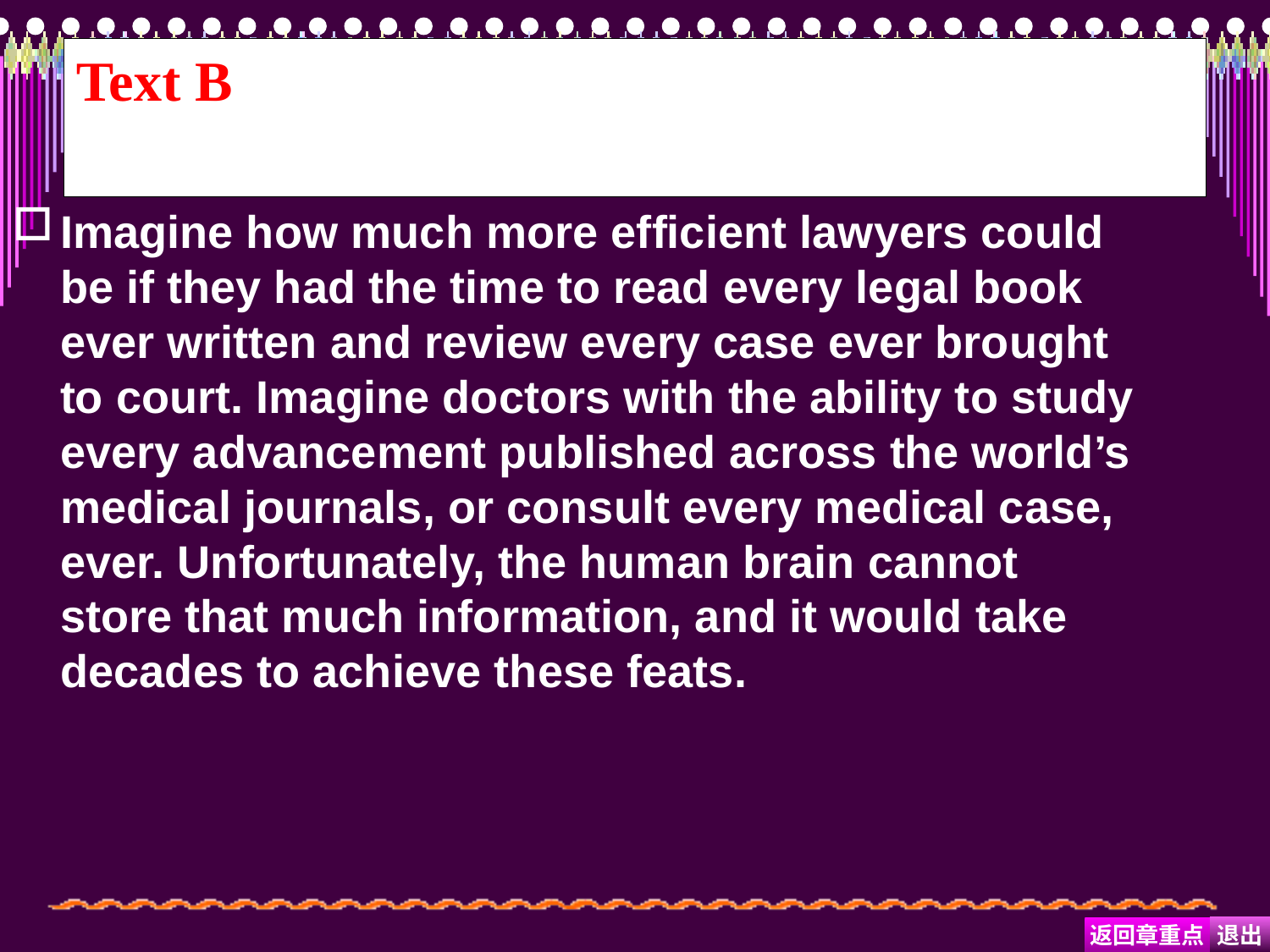

# Text B
Imagine how much more efficient lawyers could be if they had the time to read every legal book ever written and review every case ever brought to court. Imagine doctors with the ability to study every advancement published across the world’s medical journals, or consult every medical case, ever. Unfortunately, the human brain cannot store that much information, and it would take decades to achieve these feats.